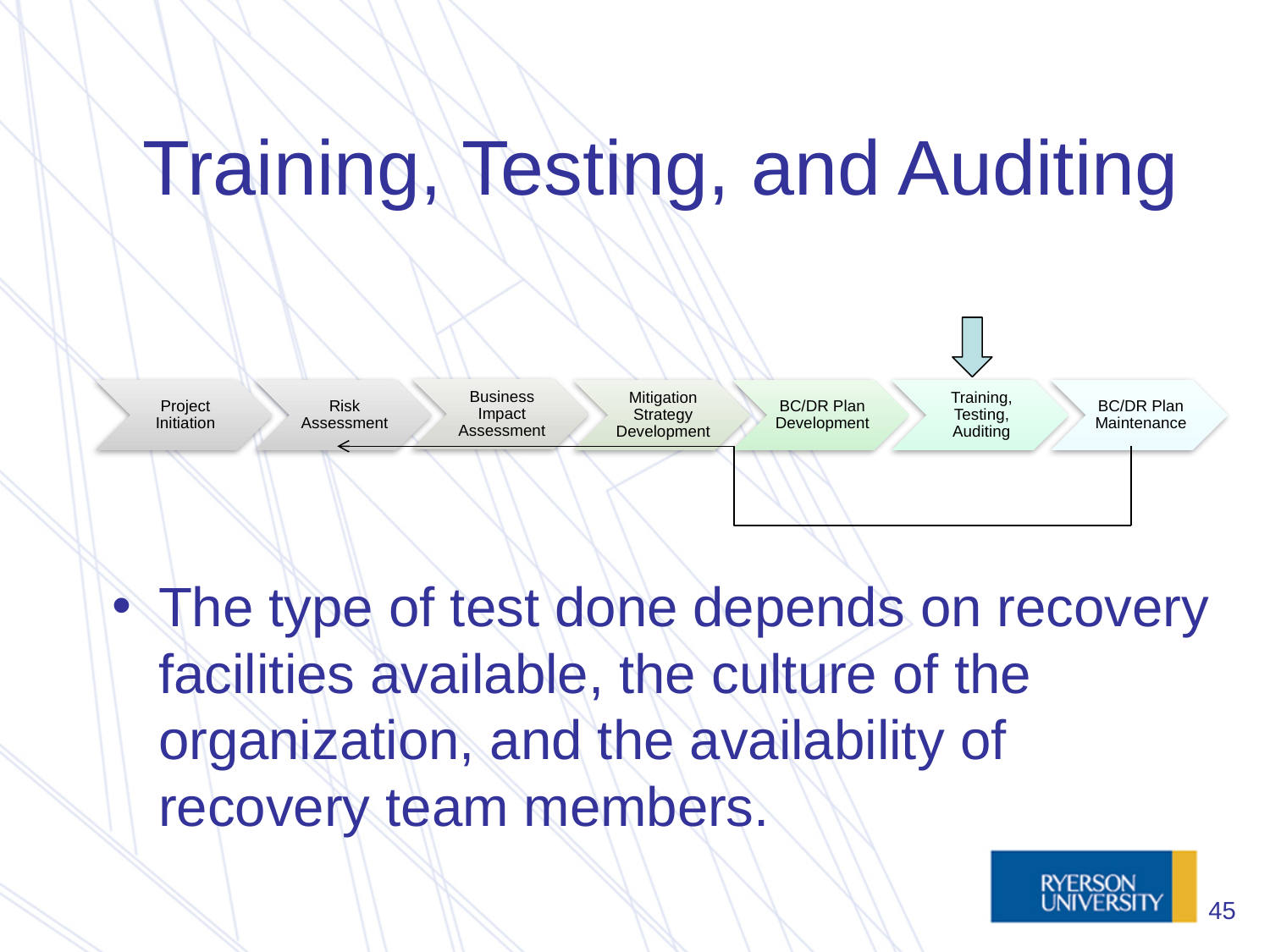

# Training, Testing, and Auditing
Project Initiation
Risk Assessment
Business Impact Assessment
Mitigation Strategy Development
BC/DR Plan Development
Training, Testing, Auditing
BC/DR Plan Maintenance

The type of test done depends on recovery facilities available, the culture of the organization, and the availability of recovery team members.

45